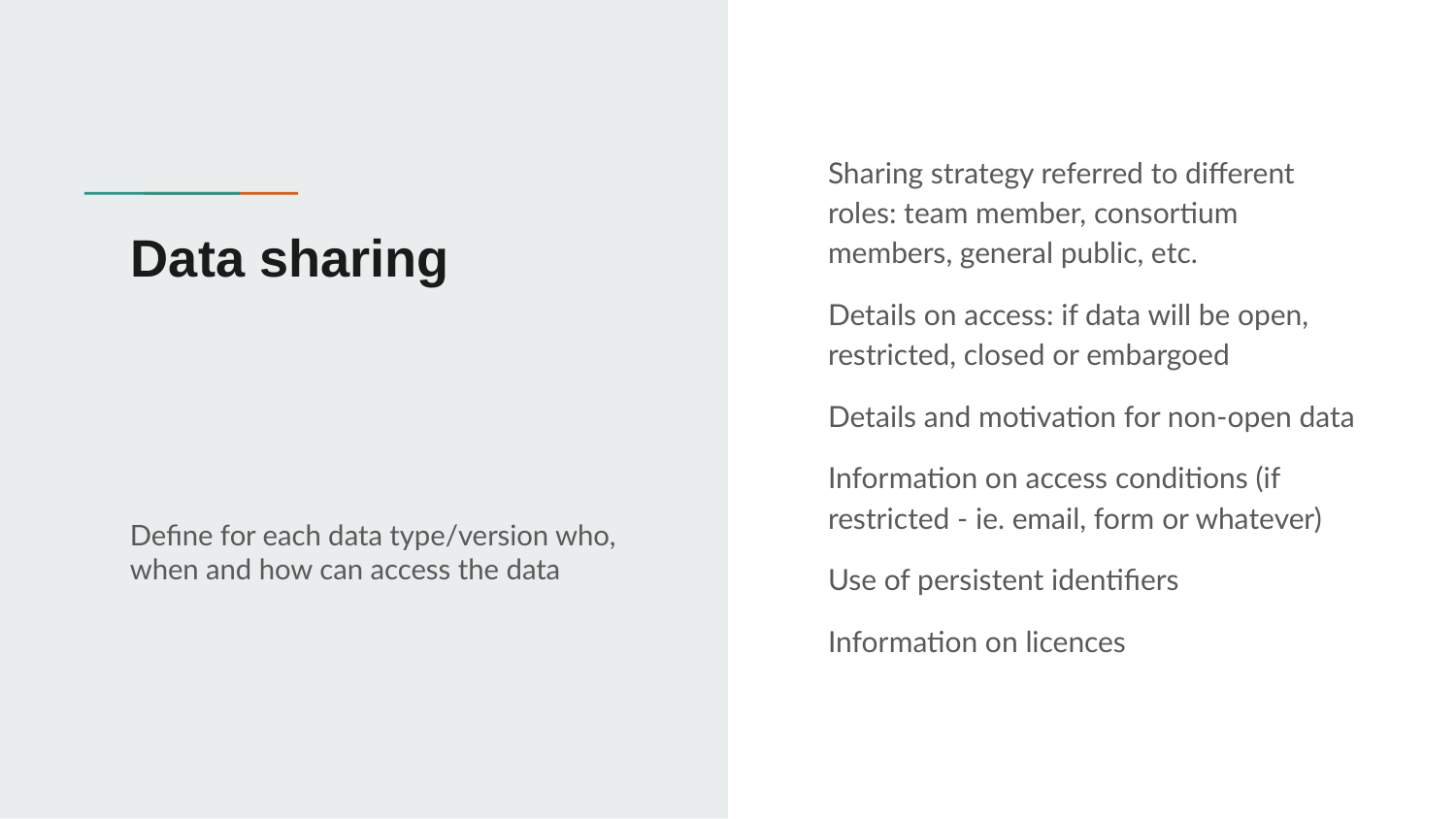

Sharing strategy referred to different roles: team member, consortium members, general public, etc.
Details on access: if data will be open, restricted, closed or embargoed
Details and motivation for non-open data
Information on access conditions (if restricted - ie. email, form or whatever)
Use of persistent identifiers
Information on licences
# Data sharing
Define for each data type/version who, when and how can access the data